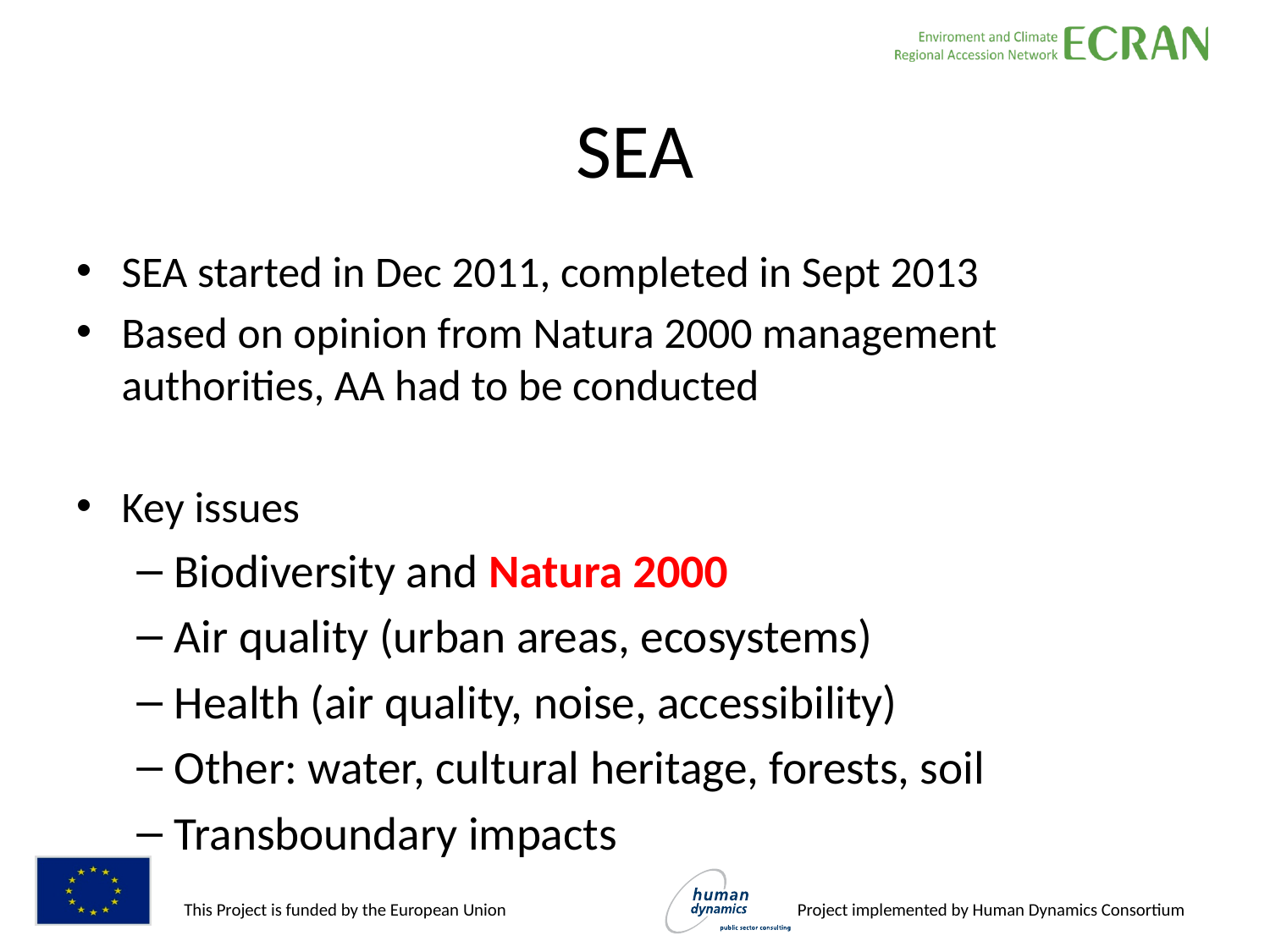

# SEA
SEA started in Dec 2011, completed in Sept 2013
Based on opinion from Natura 2000 management authorities, AA had to be conducted

Key issues
Biodiversity and Natura 2000
Air quality (urban areas, ecosystems)
Health (air quality, noise, accessibility)
Other: water, cultural heritage, forests, soil
Transboundary impacts